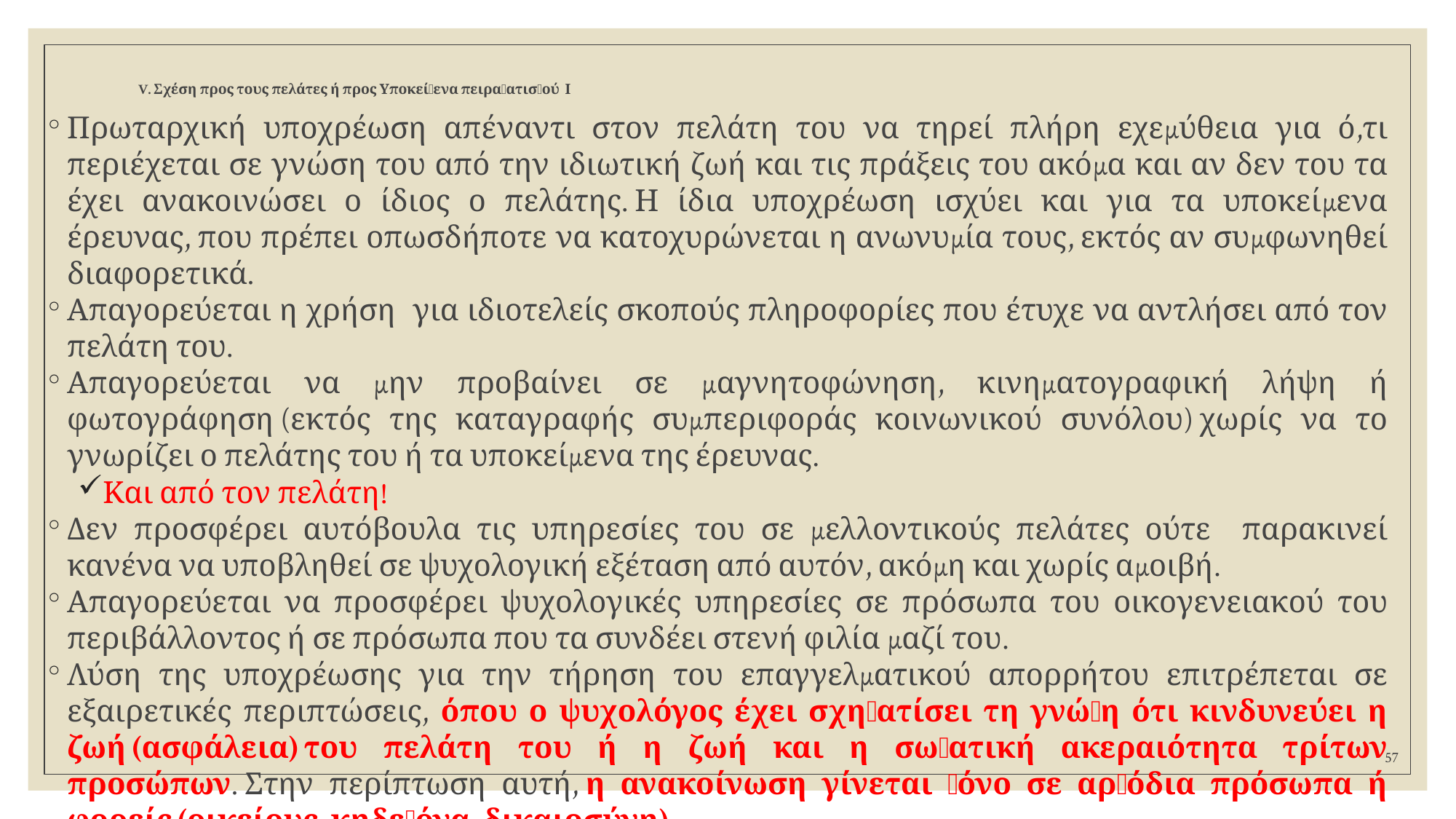

# V. Σχέση προς τους πελάτες ή προς Υποκείμενα πειραματισμού  Ι
Πρωταρχική υποχρέωση απέναντι στον πελάτη του να τηρεί πλήρη εχεμύθεια για ό,τι περιέχεται σε γνώση του από την ιδιωτική ζωή και τις πράξεις του ακόμα και αν δεν του τα έχει ανακοινώσει ο ίδιος ο πελάτης. Η ίδια υποχρέωση ισχύει και για τα υποκείμενα έρευνας, που πρέπει οπωσδήποτε να κατοχυρώνεται η ανωνυμία τους, εκτός αν συμφωνηθεί διαφορετικά.
Απαγορεύεται η χρήση  για ιδιοτελείς σκοπούς πληροφορίες που έτυχε να αντλήσει από τον πελάτη του.
Απαγορεύεται να μην προβαίνει σε μαγνητοφώνηση, κινηματογραφική λήψη ή φωτογράφηση (εκτός της καταγραφής συμπεριφοράς κοινωνικού συνόλου) χωρίς να το γνωρίζει ο πελάτης του ή τα υποκείμενα της έρευνας.
Και από τον πελάτη!
Δεν προσφέρει αυτόβουλα τις υπηρεσίες του σε μελλοντικούς πελάτες ούτε  παρακινεί κανένα να υποβληθεί σε ψυχολογική εξέταση από αυτόν, ακόμη και χωρίς αμοιβή.
Απαγορεύεται να προσφέρει ψυχολογικές υπηρεσίες σε πρόσωπα του οικογενειακού του περιβάλλοντος ή σε πρόσωπα που τα συνδέει στενή φιλία μαζί του.
Λύση της υποχρέωσης για την τήρηση του επαγγελματικού απορρήτου επιτρέπεται σε εξαιρετικές περιπτώσεις, όπου ο ψυχολόγος έχει σχηματίσει τη γνώμη ότι κινδυνεύει η ζωή (ασφάλεια) του πελάτη του ή η ζωή και η σωματική ακεραιότητα τρίτων προσώπων. Στην περίπτωση αυτή, η ανακοίνωση γίνεται μόνο σε αρμόδια πρόσωπα ή φορείς (οικείους, κηδεμόνα, δικαιοσύνη).

57